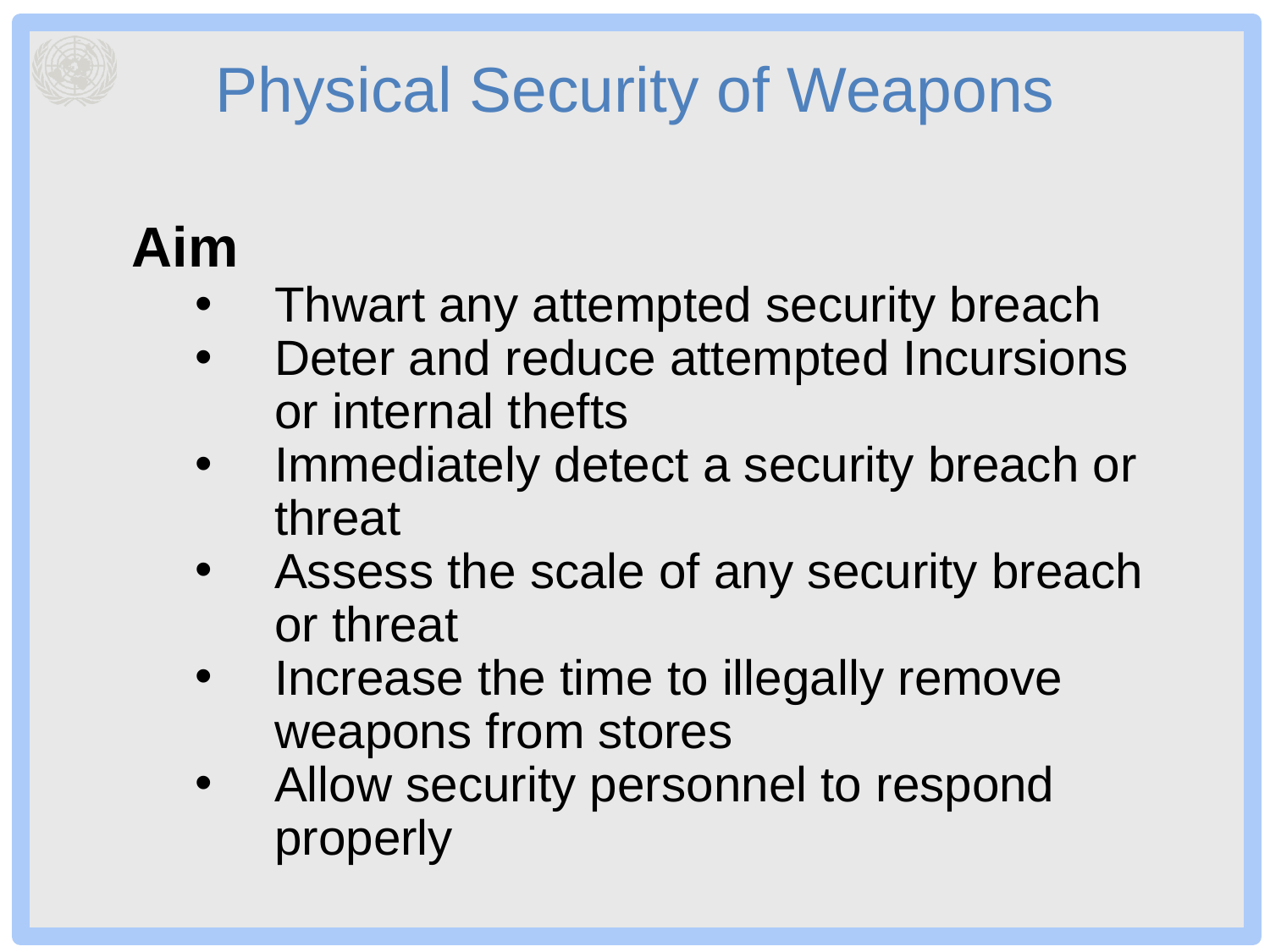

# Physical Security of Weapons
Aim
Thwart any attempted security breach
Deter and reduce attempted Incursions or internal thefts
Immediately detect a security breach or threat
Assess the scale of any security breach or threat
Increase the time to illegally remove weapons from stores
Allow security personnel to respond properly